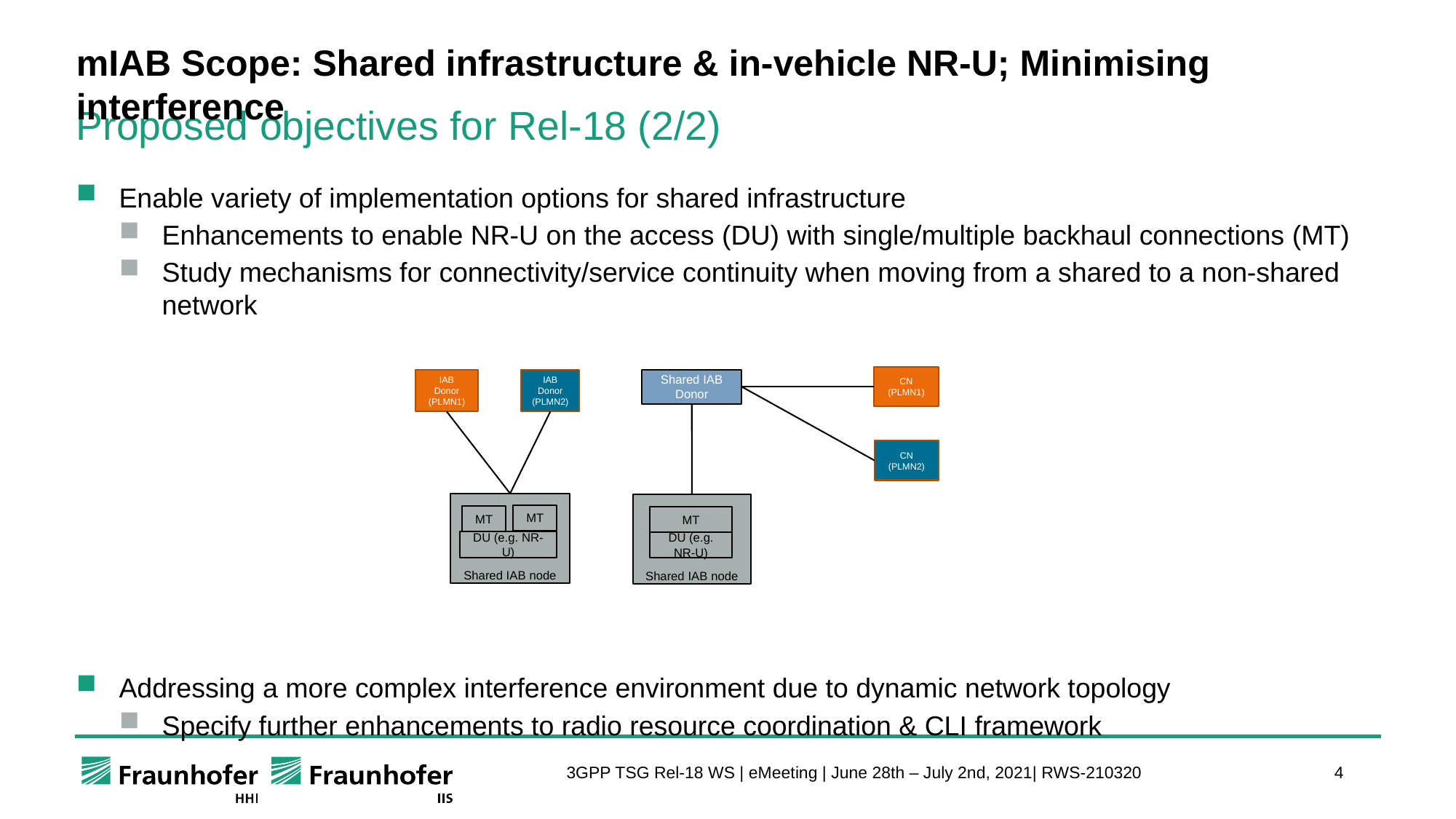

# mIAB Scope: Shared infrastructure & in-vehicle NR-U; Minimising interference
Proposed objectives for Rel-18 (2/2)
Enable variety of implementation options for shared infrastructure
Enhancements to enable NR-U on the access (DU) with single/multiple backhaul connections (MT)
Study mechanisms for connectivity/service continuity when moving from a shared to a non-shared network

Addressing a more complex interference environment due to dynamic network topology
Specify further enhancements to radio resource coordination & CLI framework

CN
(PLMN1)
IAB Donor (PLMN1)
IAB Donor (PLMN2)
Shared IAB Donor
CN (PLMN2)

Shared IAB node

Shared IAB node
MT
MT
MT
DU (e.g. NR-U)
DU (e.g. NR-U)